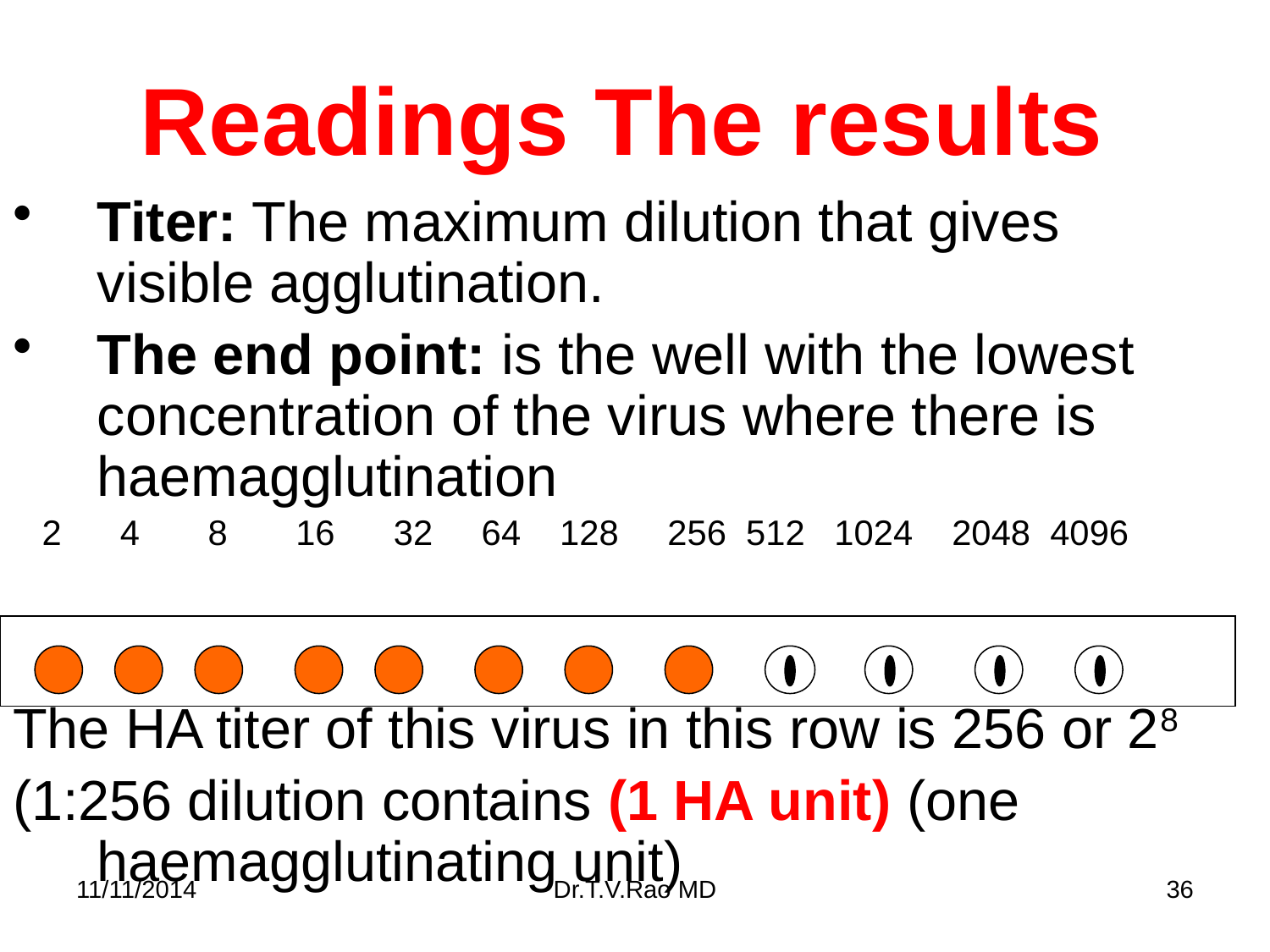

# Readings The results
Titer: The maximum dilution that gives visible agglutination.
The end point: is the well with the lowest concentration of the virus where there is haemagglutination
   2      4       8       16      32     64    128     256  512   1024    2048  4096

The HA titer of this virus in this row is 256 or 28
(1:256 dilution contains (1 HA unit) (one haemagglutinating unit)

11/11/2014
Dr.T.V.Rao MD
36